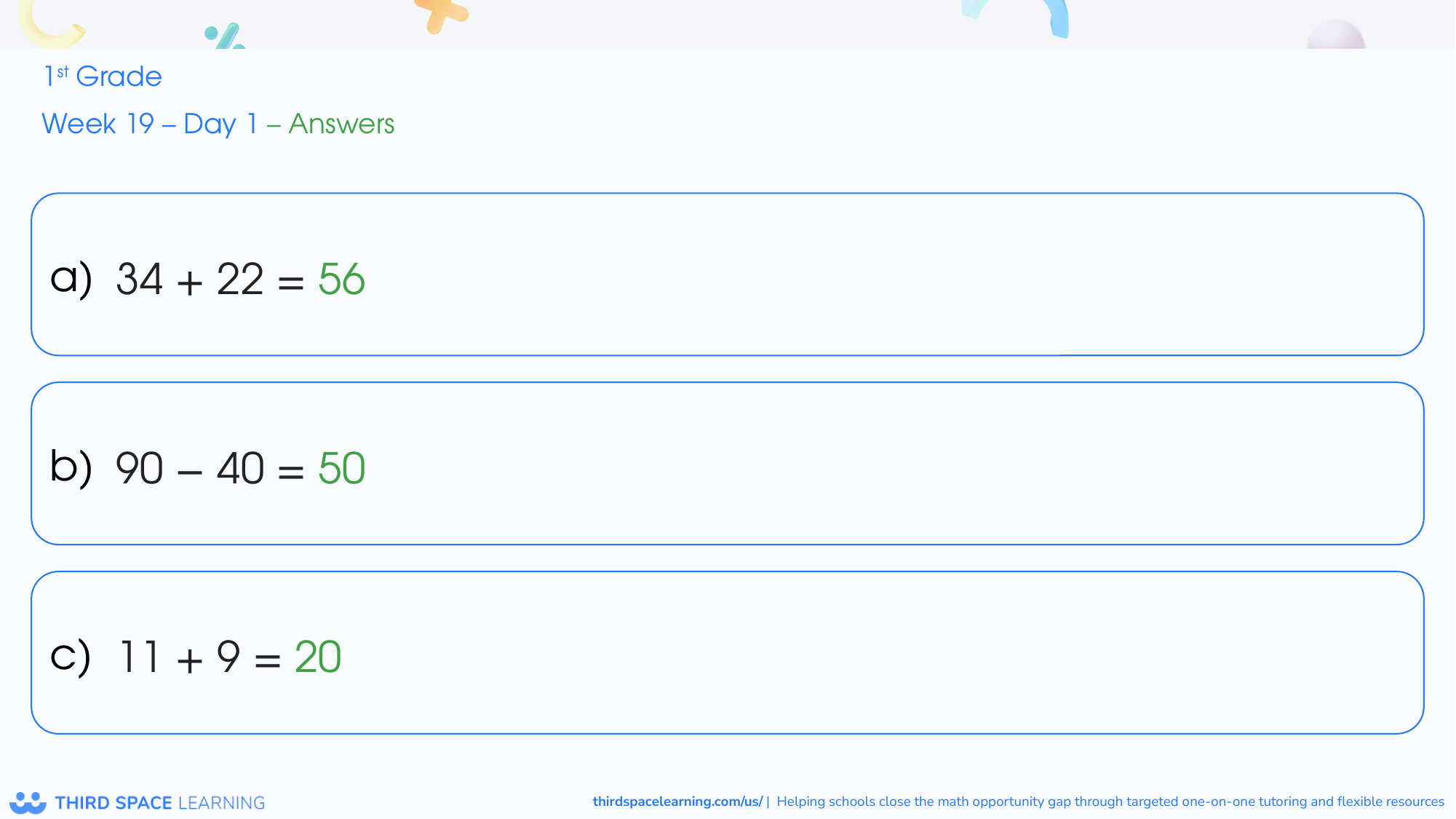

1st Grade
Week 19 – Day 1 – Answers
34 + 22 = 56
90 − 40 = 50
11 + 9 = 20